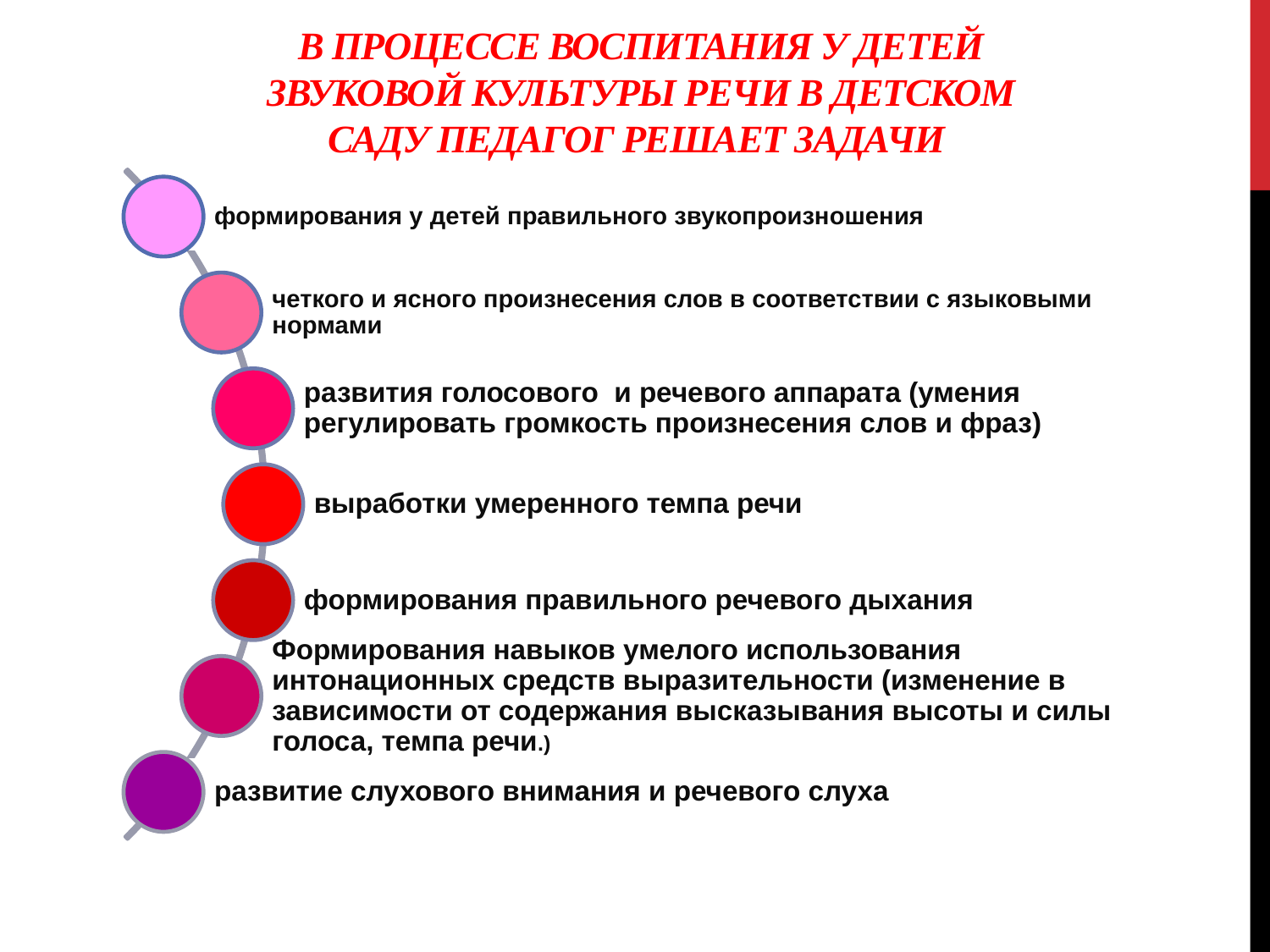

# В процессе воспитания у детей звуковой культуры речи в детском саду педагог решает задачи
формирования у детей правильного звукопроизношения
четкого и ясного произнесения слов в соответствии с языковыми нормами
развития голосового  и речевого аппарата (умения регулировать громкость произнесения слов и фраз)
выработки умеренного темпа речи
формирования правильного речевого дыхания
Формирования навыков умелого использования интонационных средств выразительности (изменение в зависимости от содержания высказывания высоты и силы голоса, темпа речи.)
развитие слухового внимания и речевого слуха